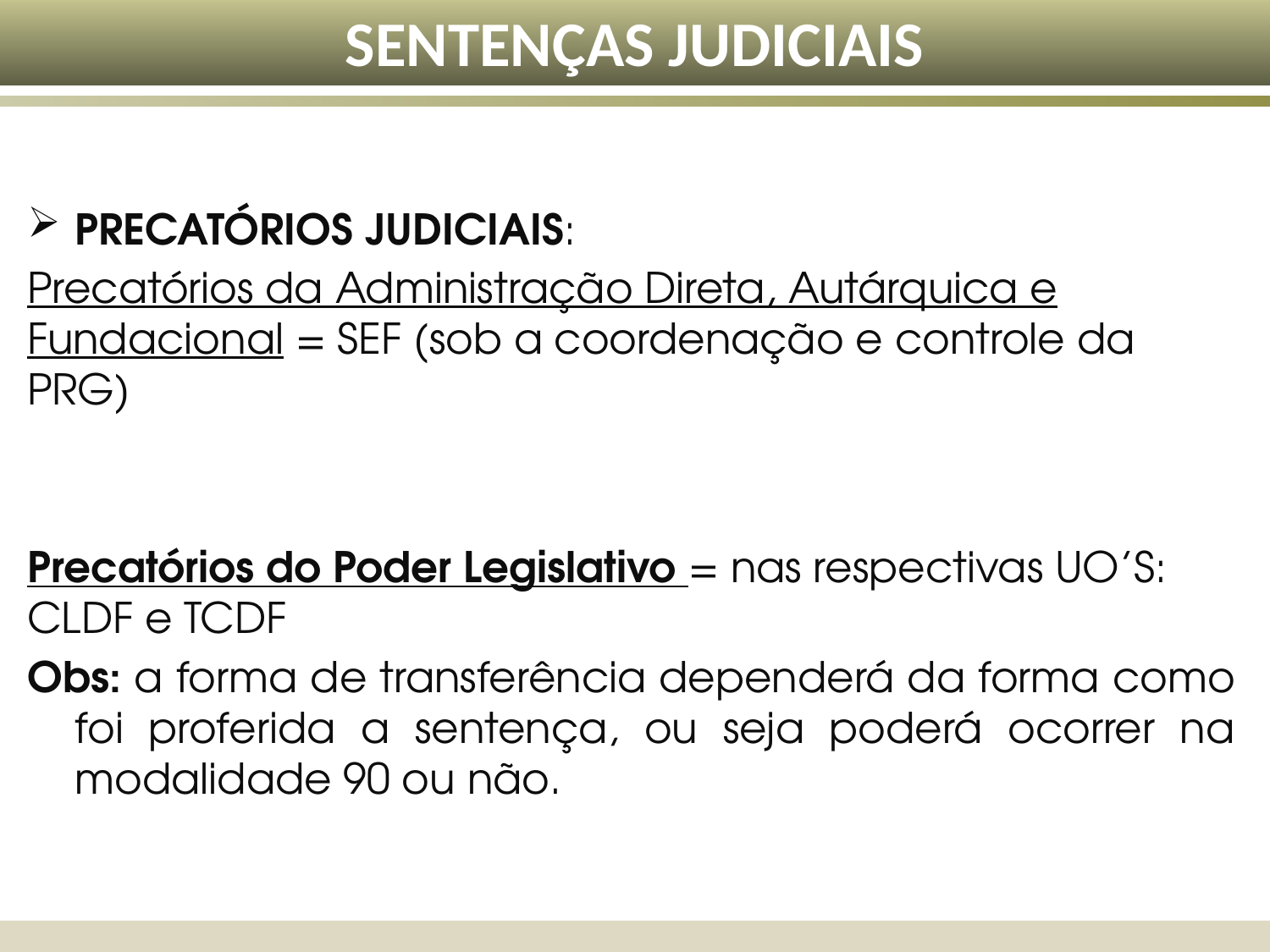

SENTENÇAS JUDICIAIS

PRECATÓRIOS JUDICIAIS:
Precatórios da Administração Direta, Autárquica e Fundacional = SEF (sob a coordenação e controle da  PRG)

Precatórios do Poder Legislativo = nas respectivas UO’S: CLDF e TCDF
Obs: a forma de transferência dependerá da forma como foi proferida a sentença, ou seja poderá ocorrer na modalidade 90 ou não.